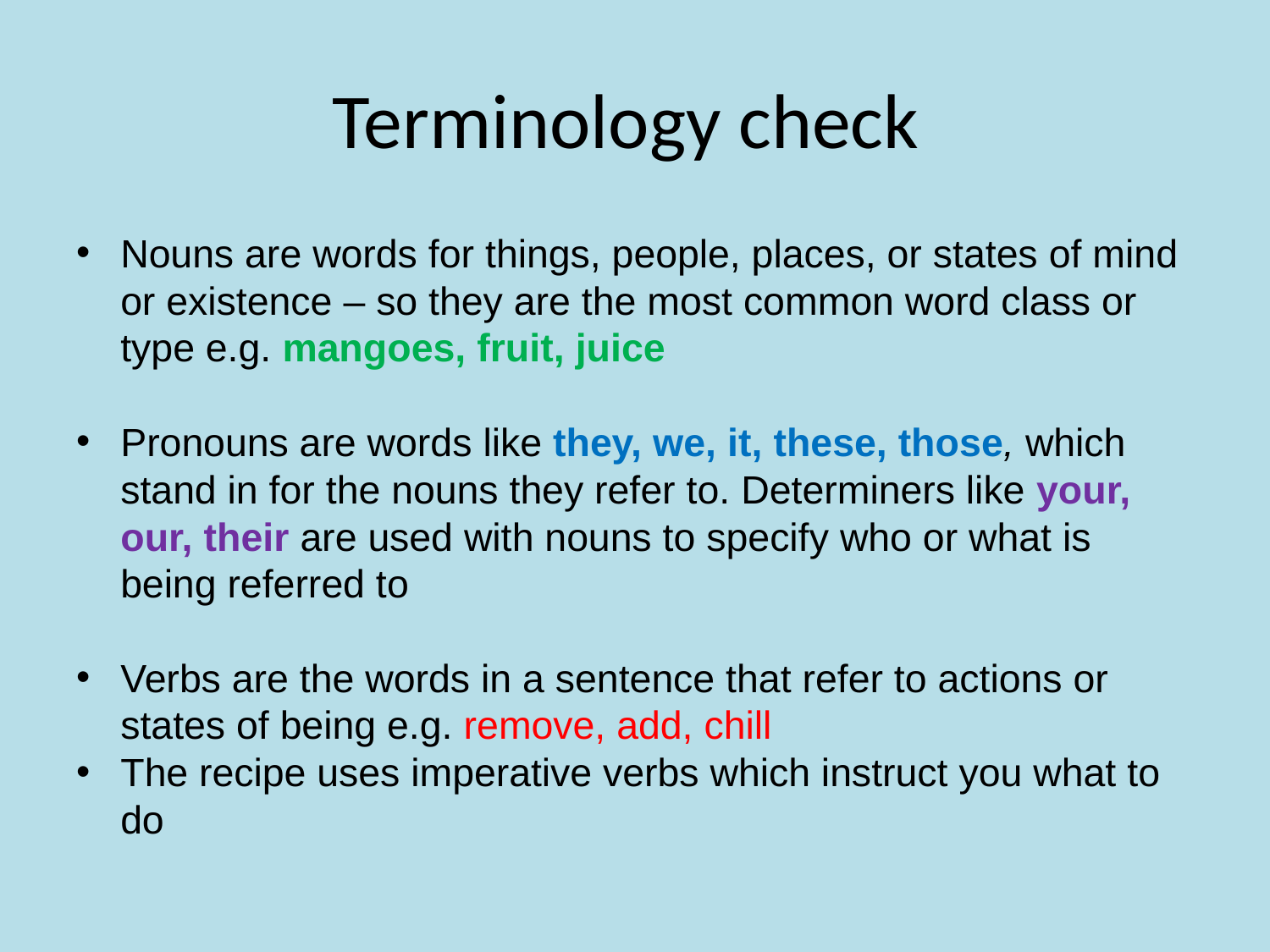

# Terminology check
Nouns are words for things, people, places, or states of mind or existence – so they are the most common word class or type e.g. mangoes, fruit, juice

Pronouns are words like they, we, it, these, those, which stand in for the nouns they refer to. Determiners like your, our, their are used with nouns to specify who or what is being referred to

Verbs are the words in a sentence that refer to actions or states of being e.g. remove, add, chill
The recipe uses imperative verbs which instruct you what to do